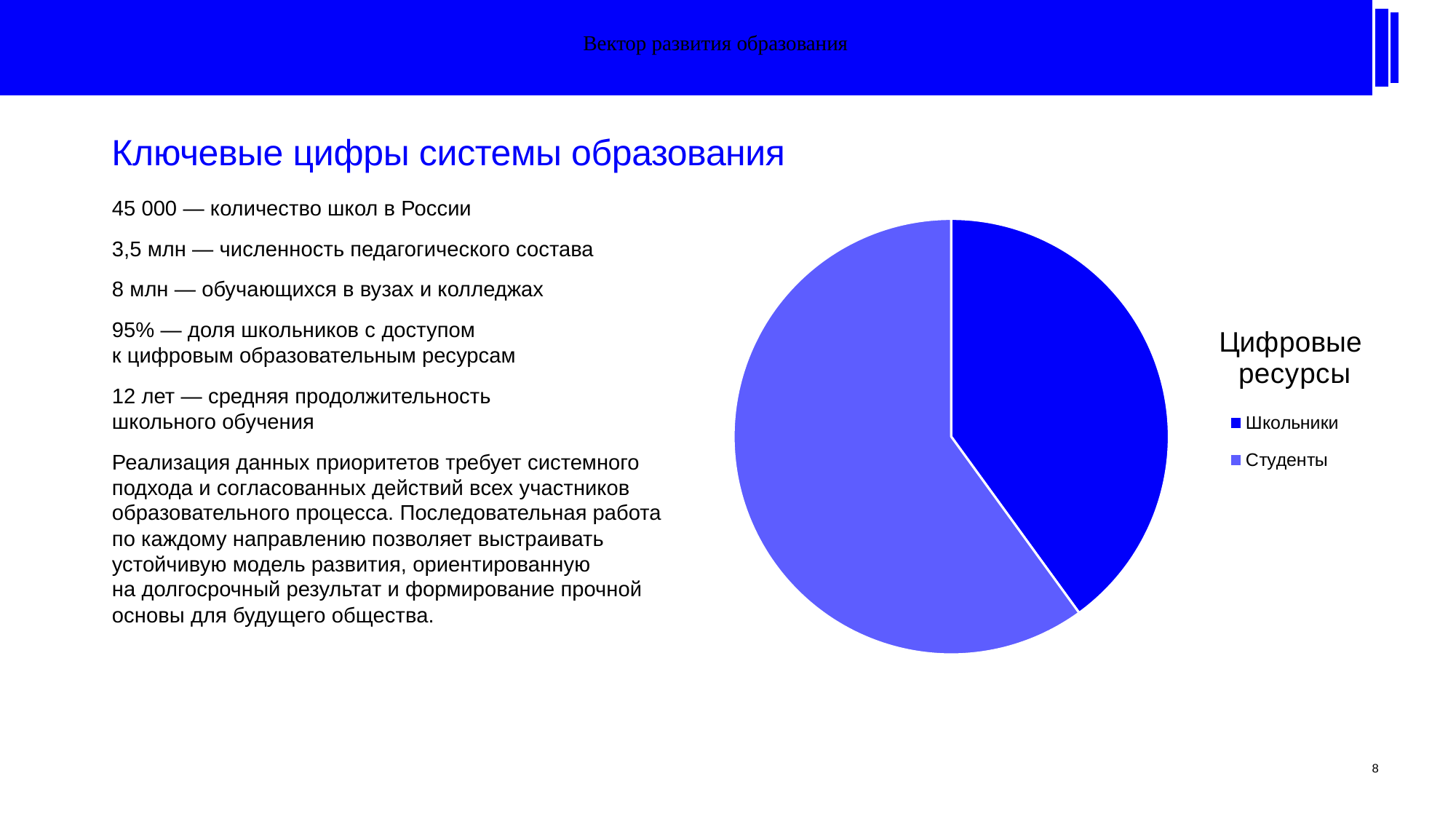

Вектор развития образования

### Chart: Цифровые ресурсы

| Category | Цифровые ресурсы |
|---|---|
| Школьники | 40.0 |
| Студенты | 60.0 |
# Ключевые цифры системы образования
45 000 — количество школ в России
3,5 млн — численность педагогического состава
8 млн — обучающихся в вузах и колледжах
95% — доля школьников с доступом к цифровым образовательным ресурсам
12 лет — средняя продолжительность школьного обучения
Реализация данных приоритетов требует системного подхода и согласованных действий всех участников образовательного процесса. Последовательная работа по каждому направлению позволяет выстраивать устойчивую модель развития, ориентированную на долгосрочный результат и формирование прочной основы для будущего общества.

8